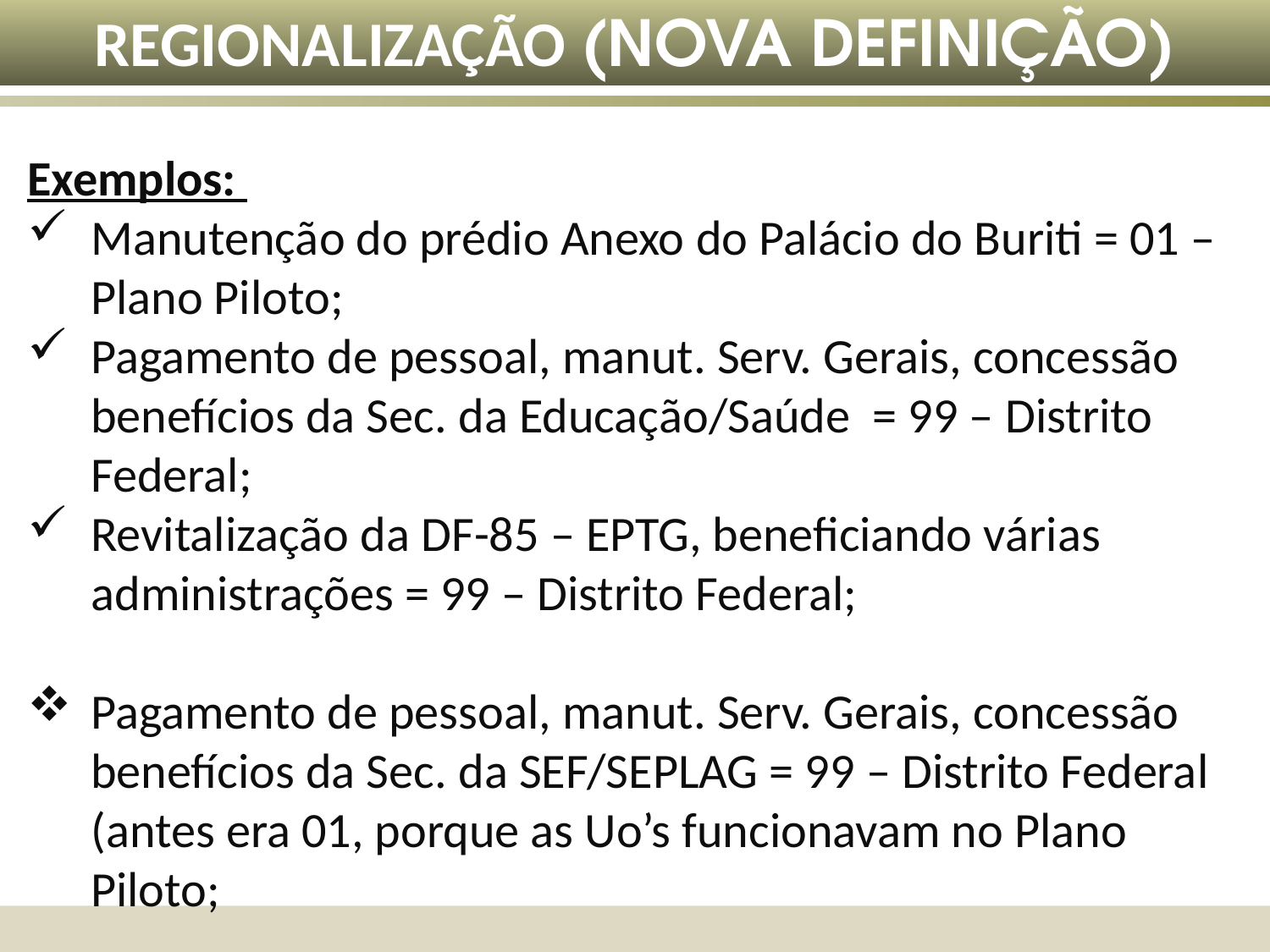

REGIONALIZAÇÃO (NOVA DEFINIÇÃO)

Exemplos:
Manutenção do prédio Anexo do Palácio do Buriti = 01 – Plano Piloto;
Pagamento de pessoal, manut. Serv. Gerais, concessão benefícios da Sec. da Educação/Saúde  = 99 – Distrito Federal;
Revitalização da DF-85 – EPTG, beneficiando várias administrações = 99 – Distrito Federal;

Pagamento de pessoal, manut. Serv. Gerais, concessão benefícios da Sec. da SEF/SEPLAG = 99 – Distrito Federal (antes era 01, porque as Uo’s funcionavam no Plano Piloto;